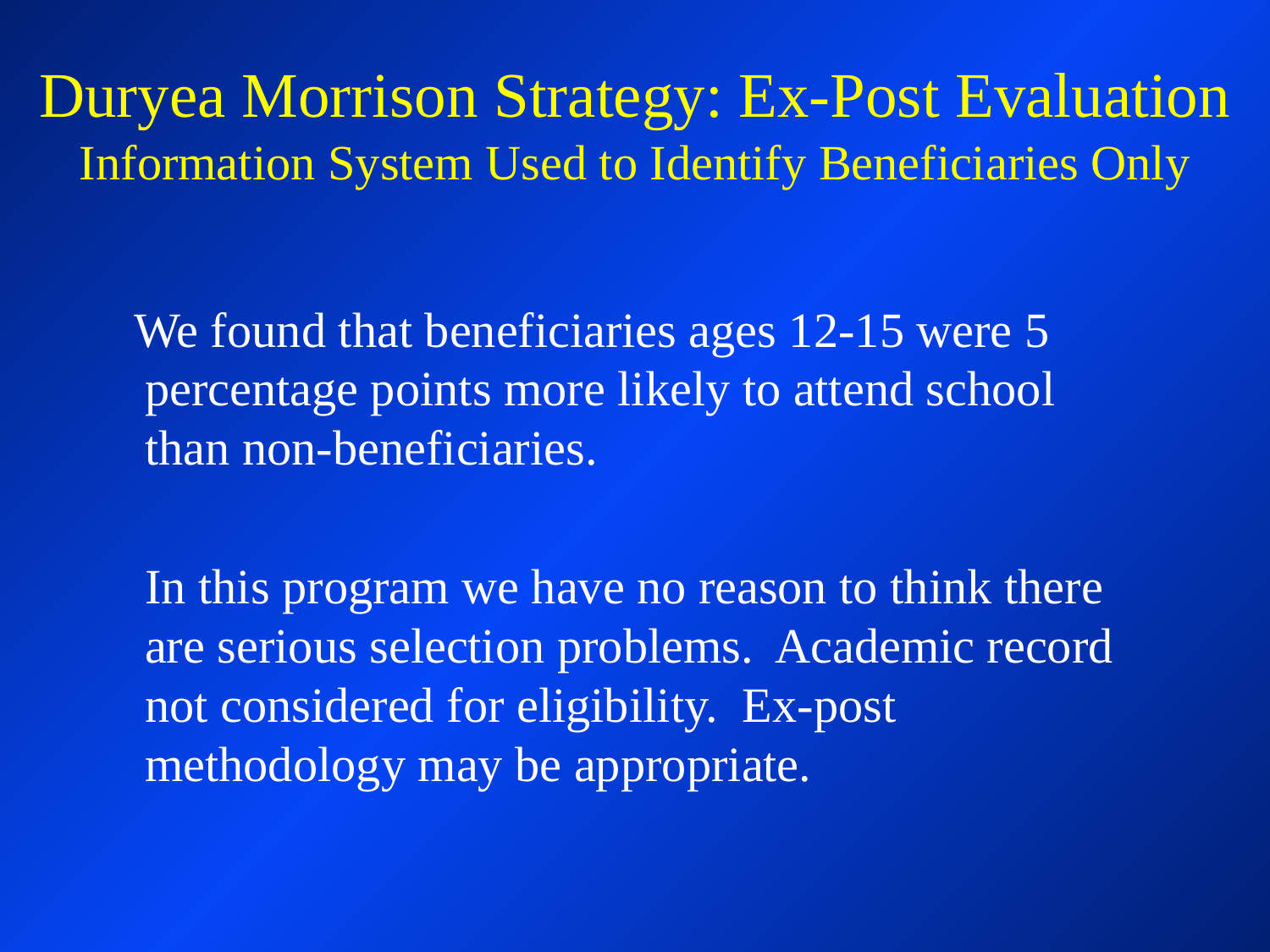

# Duryea Morrison Strategy: Ex-Post Evaluation Information System Used to Identify Beneficiaries Only

   We found that beneficiaries ages 12-15 were 5 percentage points more likely to attend school than non-beneficiaries.

	In this program we have no reason to think there are serious selection problems.  Academic record not considered for eligibility.  Ex-post methodology may be appropriate.